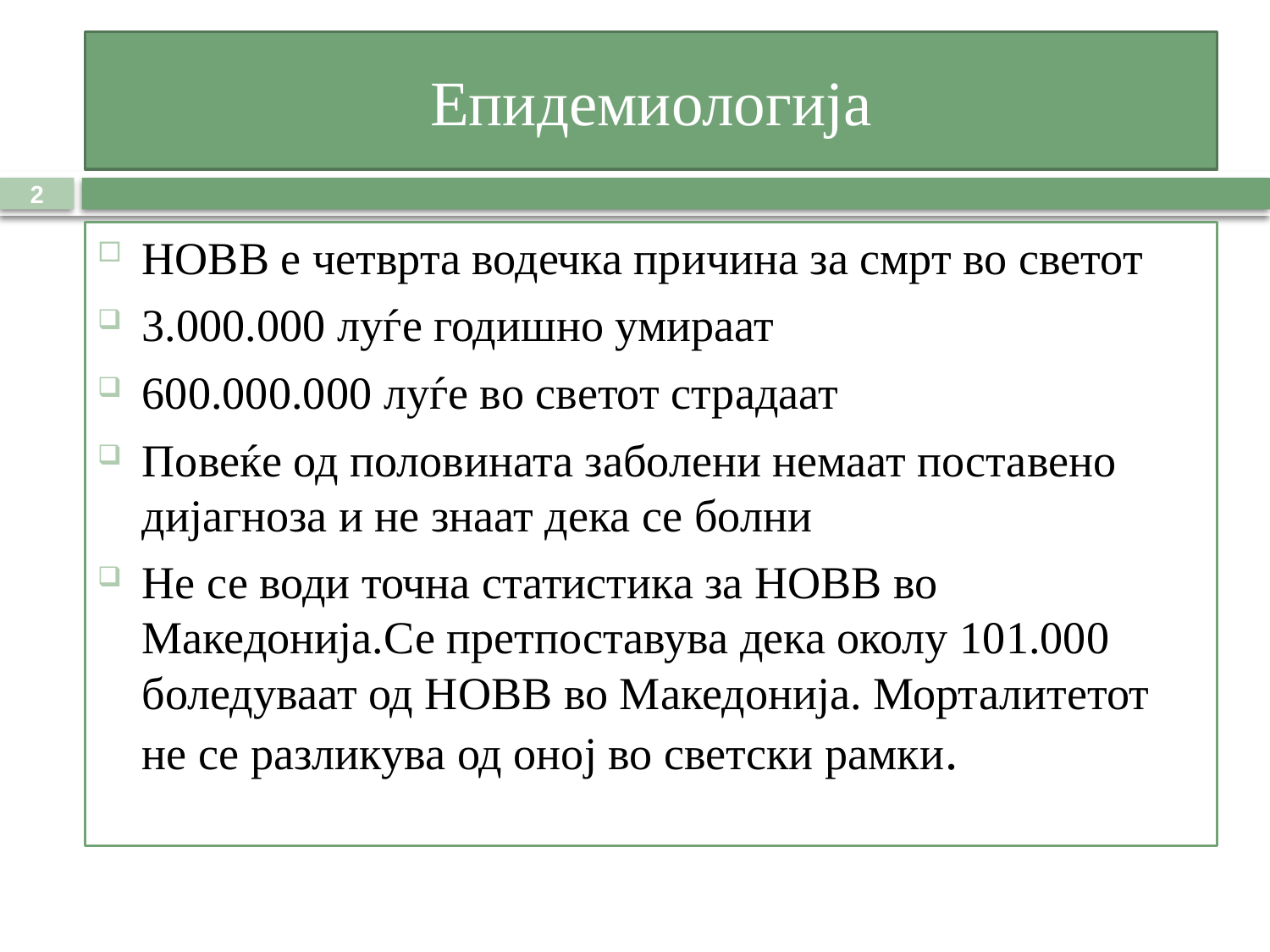

# Епидемиологија
2
НОВВ е четврта водечка причина за смрт во светот
3.000.000 луѓе годишно умираат
600.000.000 луѓе во светот страдаат
Повеќе од половината заболени немаат поставено дијагноза и не знаат дека се болни
Не се води точна статистика за НОВВ во Македонија.Се претпоставува дека околу 101.000 боледуваат од НОВВ во Македонија. Морталитетот не се разликува од оној во светски рамки.